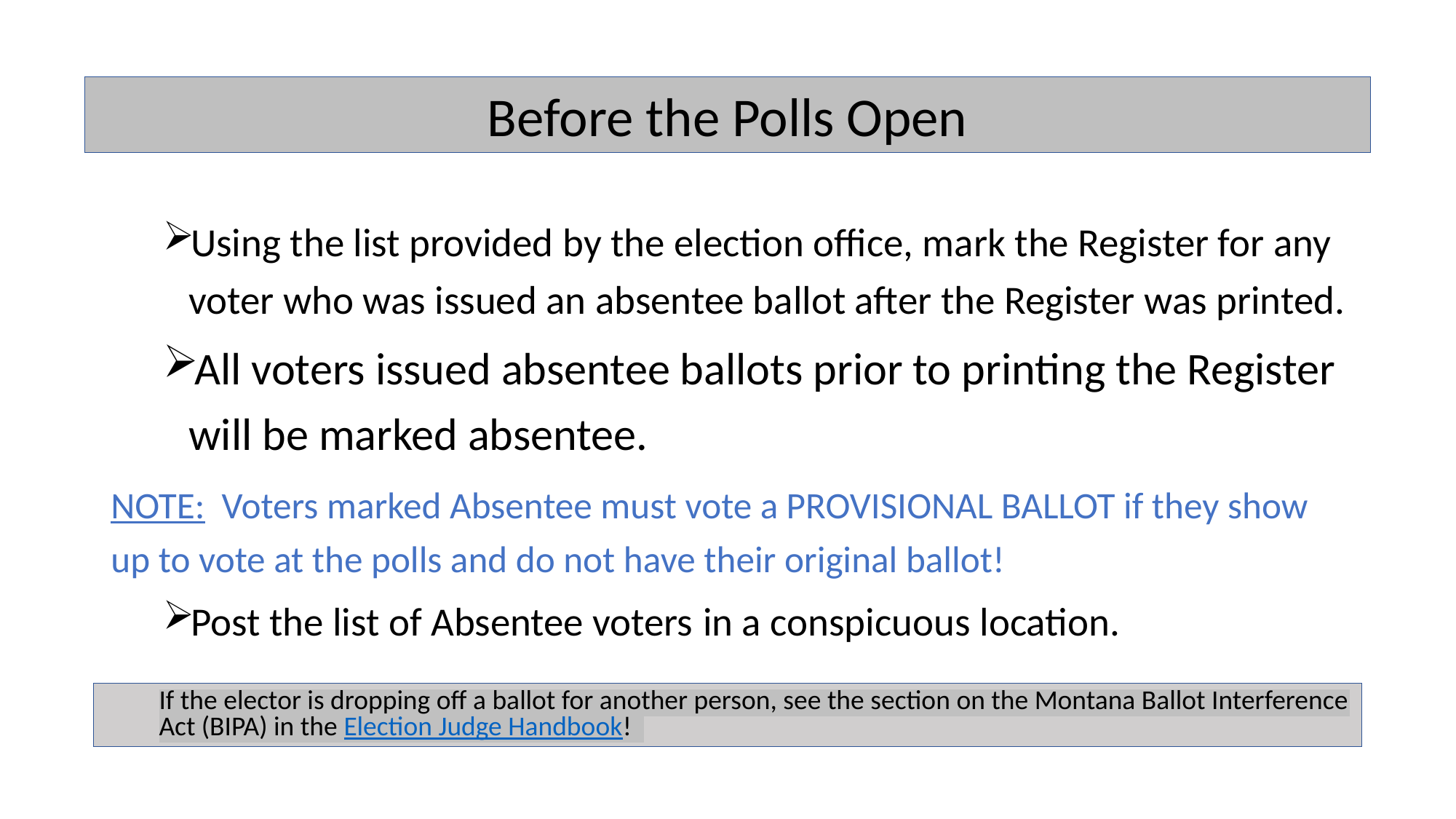

Before the Polls Open
Using the list provided by the election office, mark the Register for any voter who was issued an absentee ballot after the Register was printed.
All voters issued absentee ballots prior to printing the Register will be marked absentee.
NOTE:  Voters marked Absentee must vote a PROVISIONAL BALLOT if they show up to vote at the polls and do not have their original ballot!
Post the list of Absentee voters in a conspicuous location.
If the elector is dropping off a ballot for another person, see the section on the Montana Ballot Interference Act (BIPA) in the Election Judge Handbook!